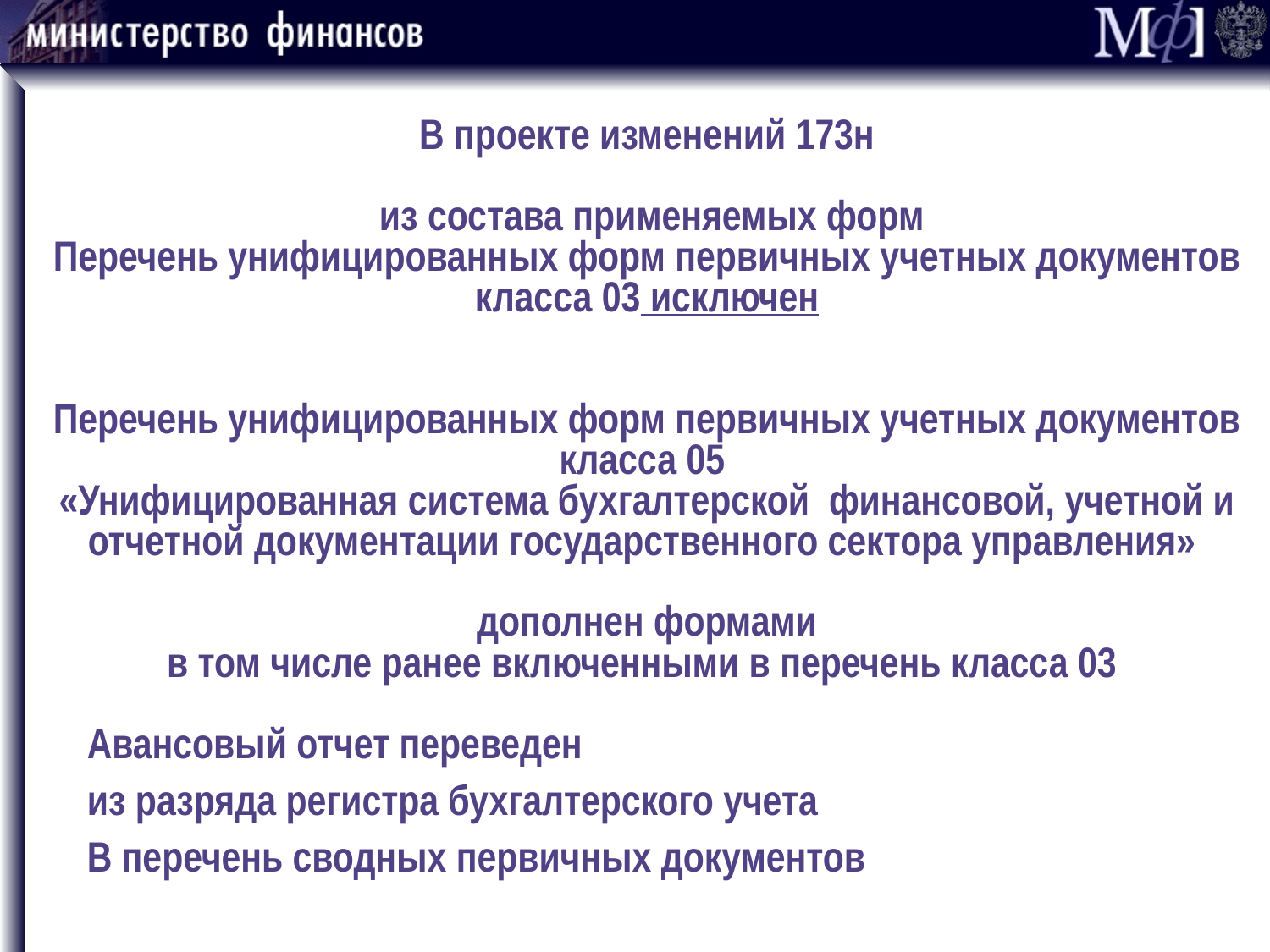

# В проекте изменений 173н из состава применяемых форм Перечень унифицированных форм первичных учетных документов класса 03 исключен Перечень унифицированных форм первичных учетных документов класса 05 «Унифицированная система бухгалтерской  финансовой, учетной и отчетной документации государственного сектора управления» дополнен формами в том числе ранее включенными в перечень класса 03

Авансовый отчет переведен
из разряда регистра бухгалтерского учета
В перечень сводных первичных документов